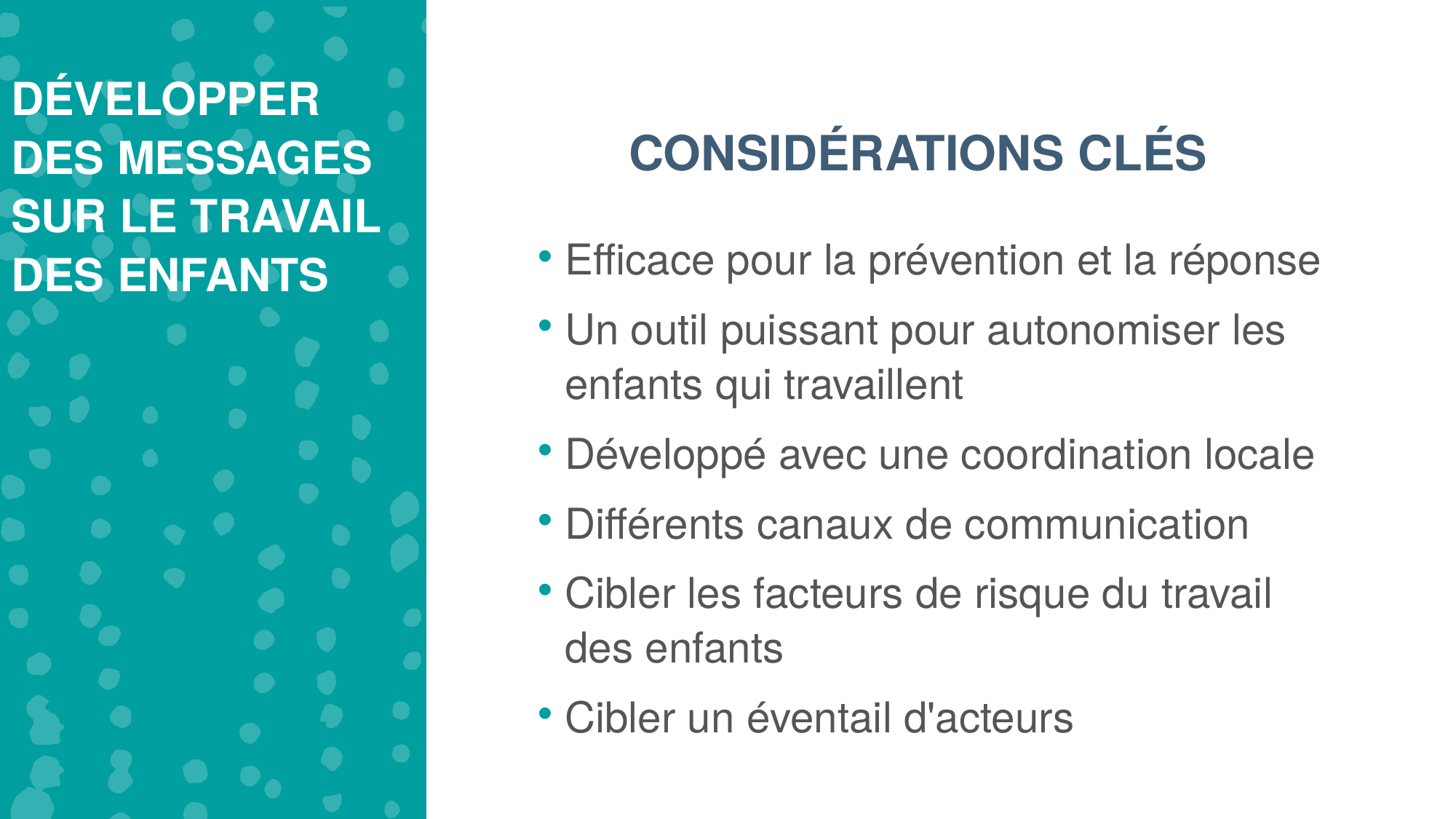

DÉVELOPPER DES MESSAGES SUR LE TRAVAIL DES ENFANTS
CONSIDÉRATIONS CLÉS
Efficace pour la prévention et la réponse
Un outil puissant pour autonomiser les enfants qui travaillent
Développé avec une coordination locale
Différents canaux de communication
Cibler les facteurs de risque du travail des enfants
Cibler un éventail d'acteurs